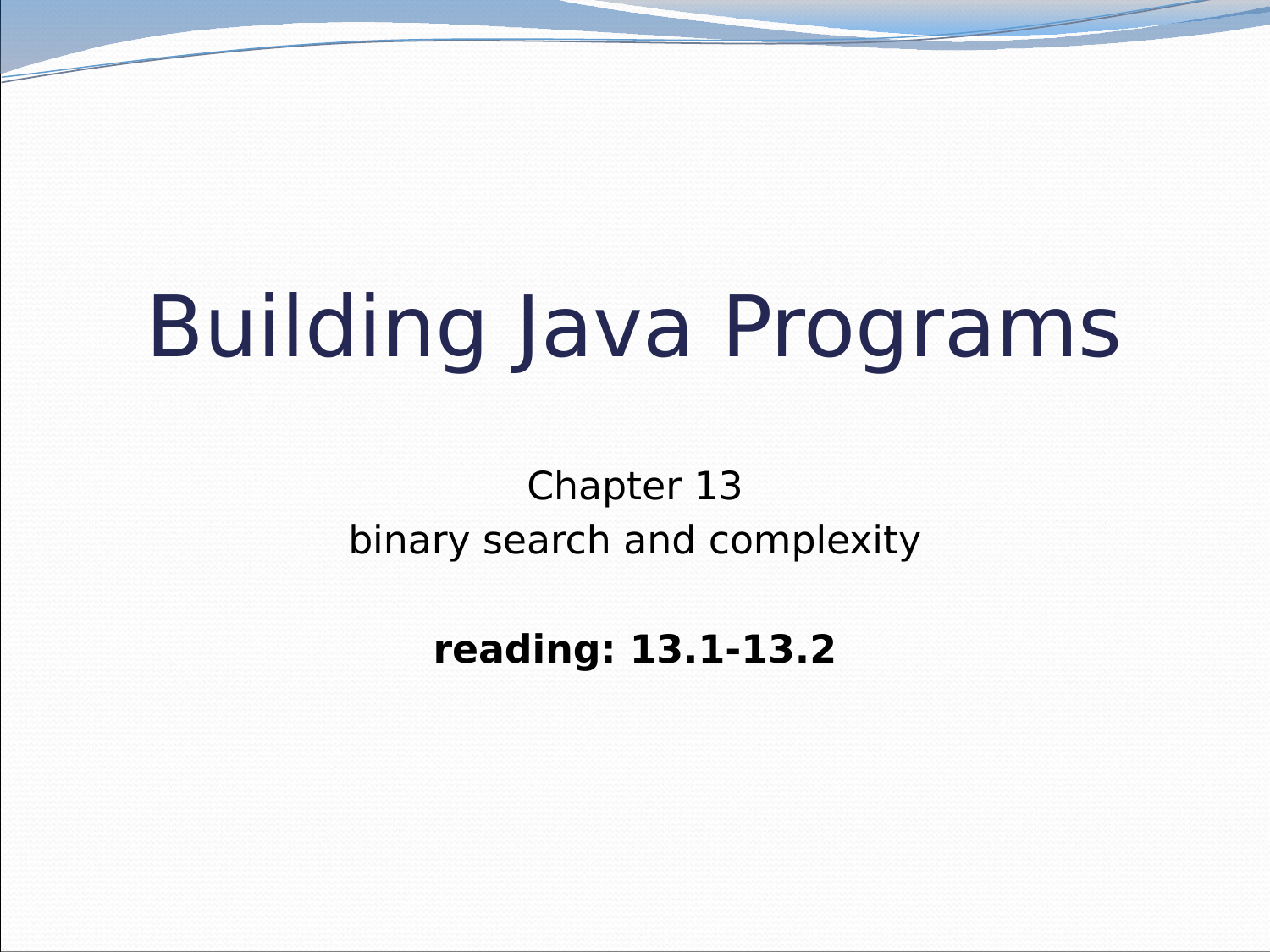

# Building Java Programs
Chapter 13
binary search and complexity

reading: 13.1-13.2